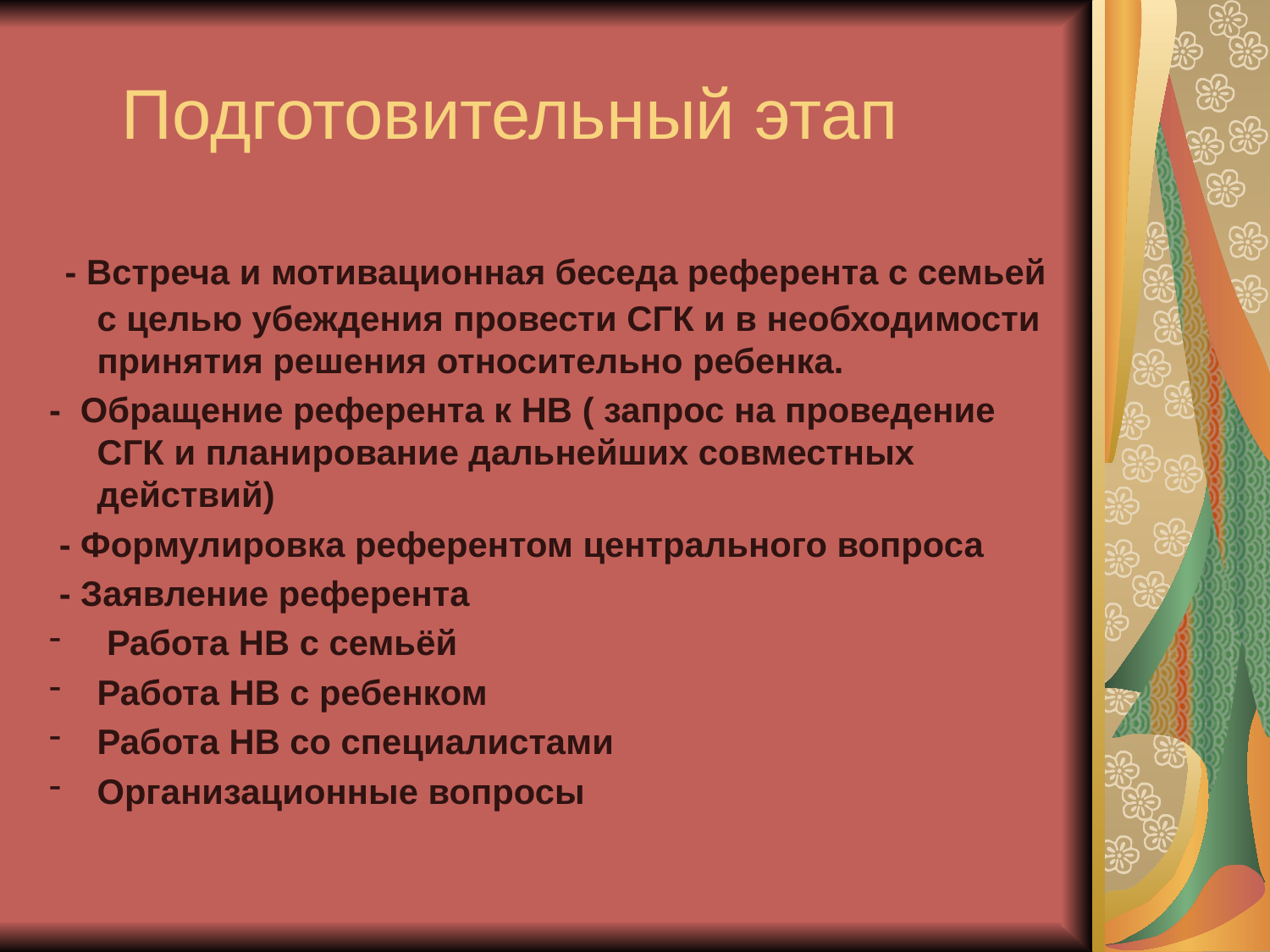

# Подготовительный этап
 - Встреча и мотивационная беседа референта с семьей с целью убеждения провести СГК и в необходимости принятия решения относительно ребенка.
-  Обращение референта к НВ ( запрос на проведение СГК и планирование дальнейших совместных действий)
 - Формулировка референтом центрального вопроса
 - Заявление референта
 Работа НВ с семьёй
Работа НВ с ребенком
Работа НВ со специалистами
Организационные вопросы